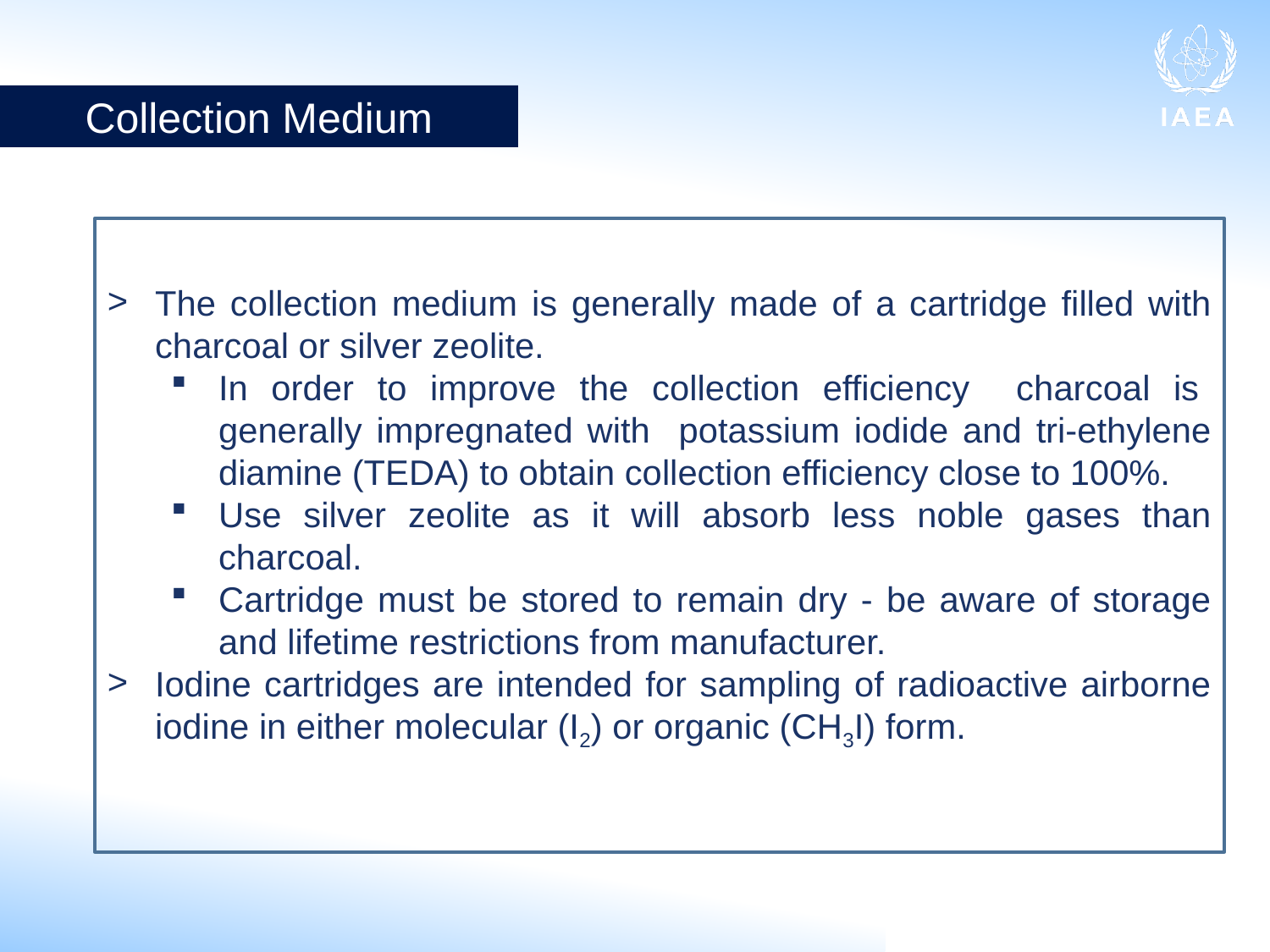

Collection Medium
The collection medium is generally made of a cartridge filled with charcoal or silver zeolite.
In  order  to  improve  the  collection  efficiency    charcoal  is  generally impregnated with  potassium iodide and tri-ethylene diamine (TEDA) to obtain collection efficiency close to 100%.
Use silver zeolite as it will absorb less noble gases than charcoal.
Cartridge must be stored to remain dry - be aware of storage and lifetime restrictions from manufacturer.
Iodine cartridges are intended for sampling of radioactive airborne iodine in either molecular (I2) or organic (CH3I) form.